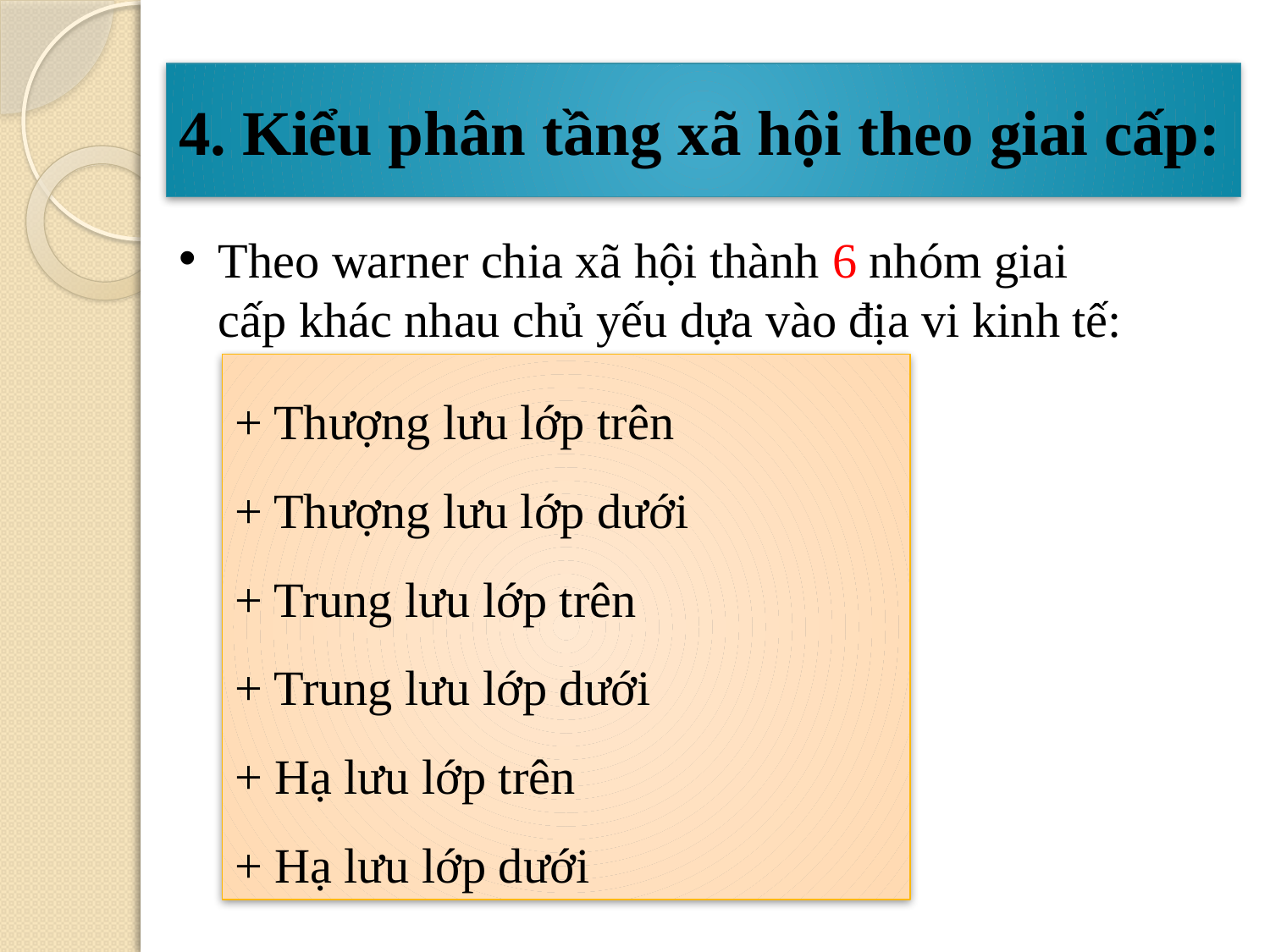

# 4. Kiểu phân tầng xã hội theo giai cấp:
Theo warner chia xã hội thành 6 nhóm giai cấp khác nhau chủ yếu dựa vào địa vi kinh tế:
+ Thượng lưu lớp trên
+ Thượng lưu lớp dưới
+ Trung lưu lớp trên
+ Trung lưu lớp dưới
+ Hạ lưu lớp trên
+ Hạ lưu lớp dưới